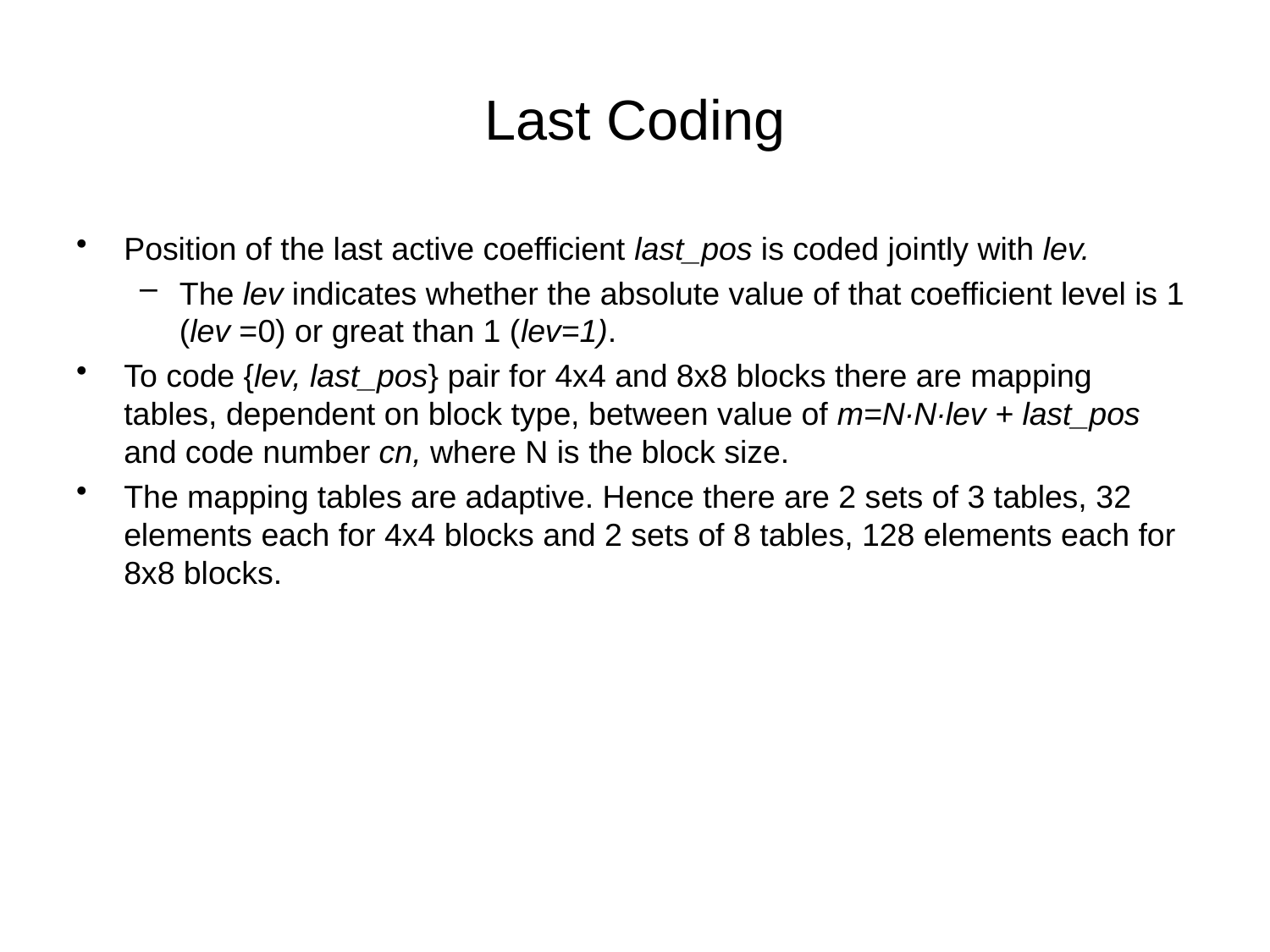

# Last Coding
Position of the last active coefficient last_pos is coded jointly with lev.
The lev indicates whether the absolute value of that coefficient level is 1 (lev =0) or great than 1 (lev=1).
To code {lev, last_pos} pair for 4x4 and 8x8 blocks there are mapping tables, dependent on block type, between value of m=N∙N∙lev + last_pos and code number cn, where N is the block size.
The mapping tables are adaptive. Hence there are 2 sets of 3 tables, 32 elements each for 4x4 blocks and 2 sets of 8 tables, 128 elements each for 8x8 blocks.